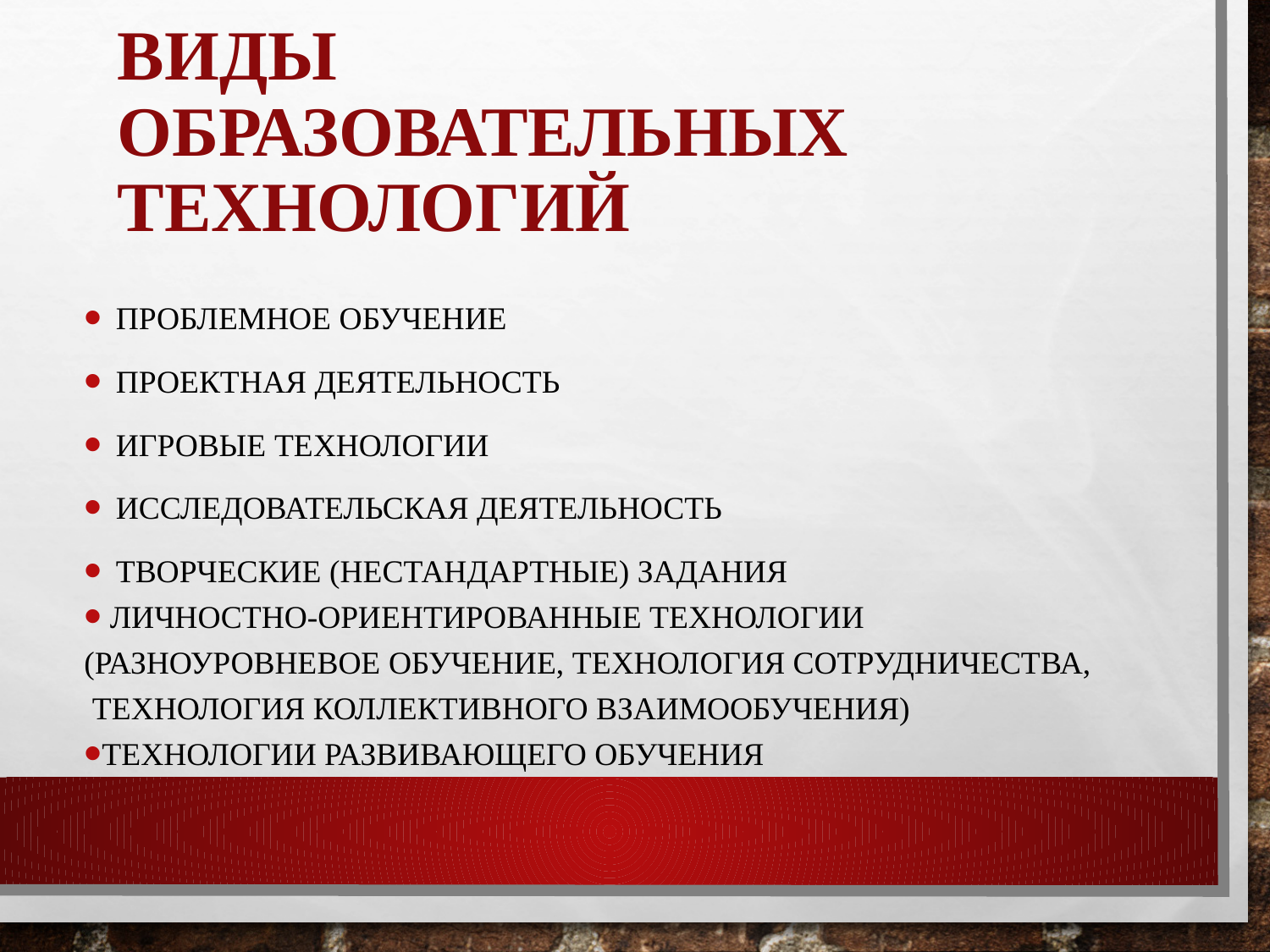

# Виды образовательных технологий
проблемное обучение
проектная деятельность
игровые технологии
исследовательская деятельность
творческие (нестандартные) задания
 личностно-ориентированные технологии (разноуровневое обучение, технология сотрудничества,
 технология коллективного взаимообучения)
технологии развивающего обучения